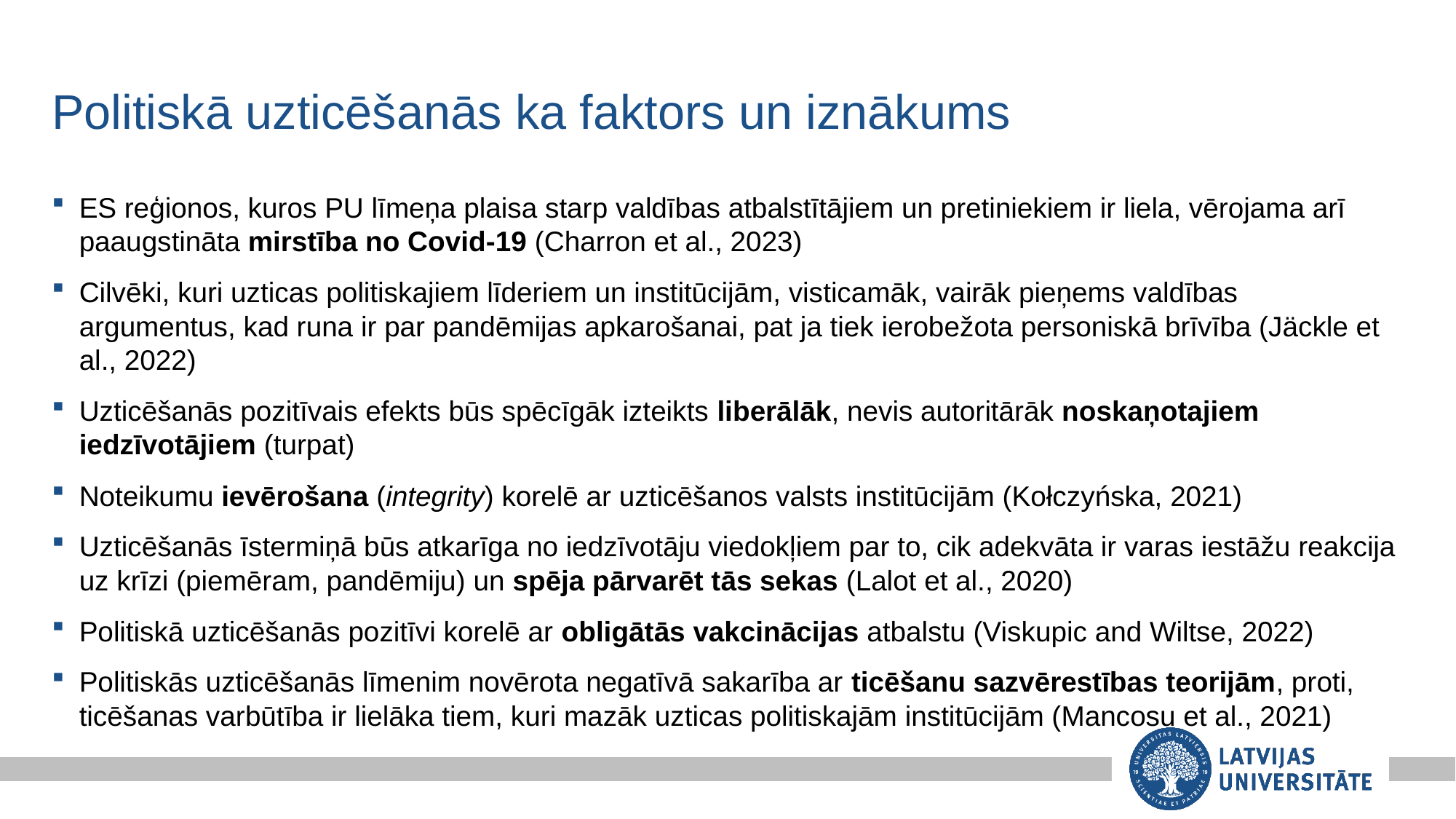

# Politiskā uzticēšanās ka faktors un iznākums
ES reģionos, kuros PU līmeņa plaisa starp valdības atbalstītājiem un pretiniekiem ir liela, vērojama arī paaugstināta mirstība no Covid-19 (Charron et al., 2023)
Cilvēki, kuri uzticas politiskajiem līderiem un institūcijām, visticamāk, vairāk pieņems valdības argumentus, kad runa ir par pandēmijas apkarošanai, pat ja tiek ierobežota personiskā brīvība (Jäckle et al., 2022)
Uzticēšanās pozitīvais efekts būs spēcīgāk izteikts liberālāk, nevis autoritārāk noskaņotajiem iedzīvotājiem (turpat)
Noteikumu ievērošana (integrity) korelē ar uzticēšanos valsts institūcijām (Kołczyńska, 2021)
Uzticēšanās īstermiņā būs atkarīga no iedzīvotāju viedokļiem par to, cik adekvāta ir varas iestāžu reakcija uz krīzi (piemēram, pandēmiju) un spēja pārvarēt tās sekas (Lalot et al., 2020)
Politiskā uzticēšanās pozitīvi korelē ar obligātās vakcinācijas atbalstu (Viskupic and Wiltse, 2022)
Politiskās uzticēšanās līmenim novērota negatīvā sakarība ar ticēšanu sazvērestības teorijām, proti, ticēšanas varbūtība ir lielāka tiem, kuri mazāk uzticas politiskajām institūcijām (Mancosu et al., 2021)